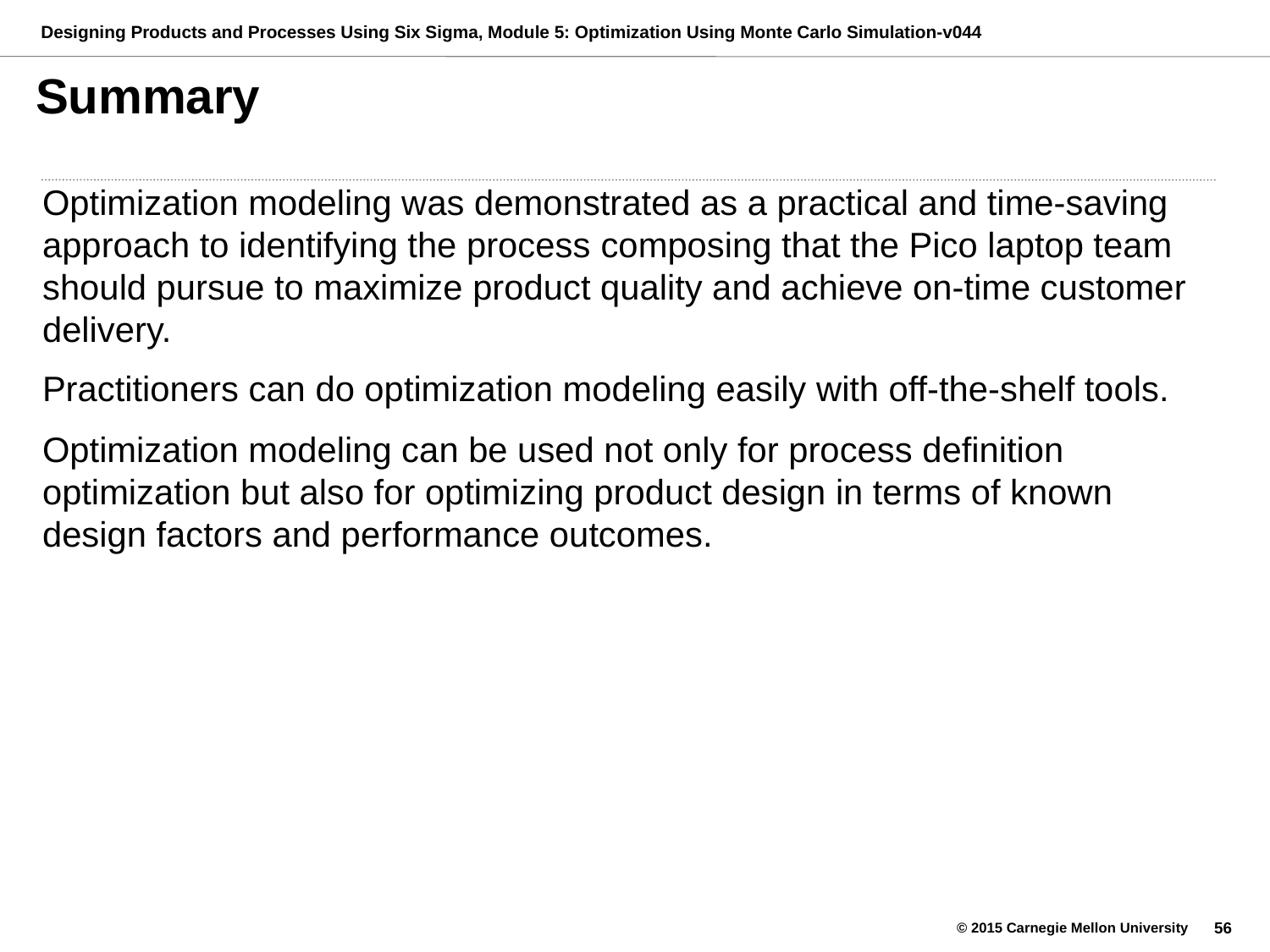

# Summary
Optimization modeling was demonstrated as a practical and time-saving approach to identifying the process composing that the Pico laptop team should pursue to maximize product quality and achieve on-time customer delivery.
Practitioners can do optimization modeling easily with off-the-shelf tools.
Optimization modeling can be used not only for process definition optimization but also for optimizing product design in terms of known design factors and performance outcomes.